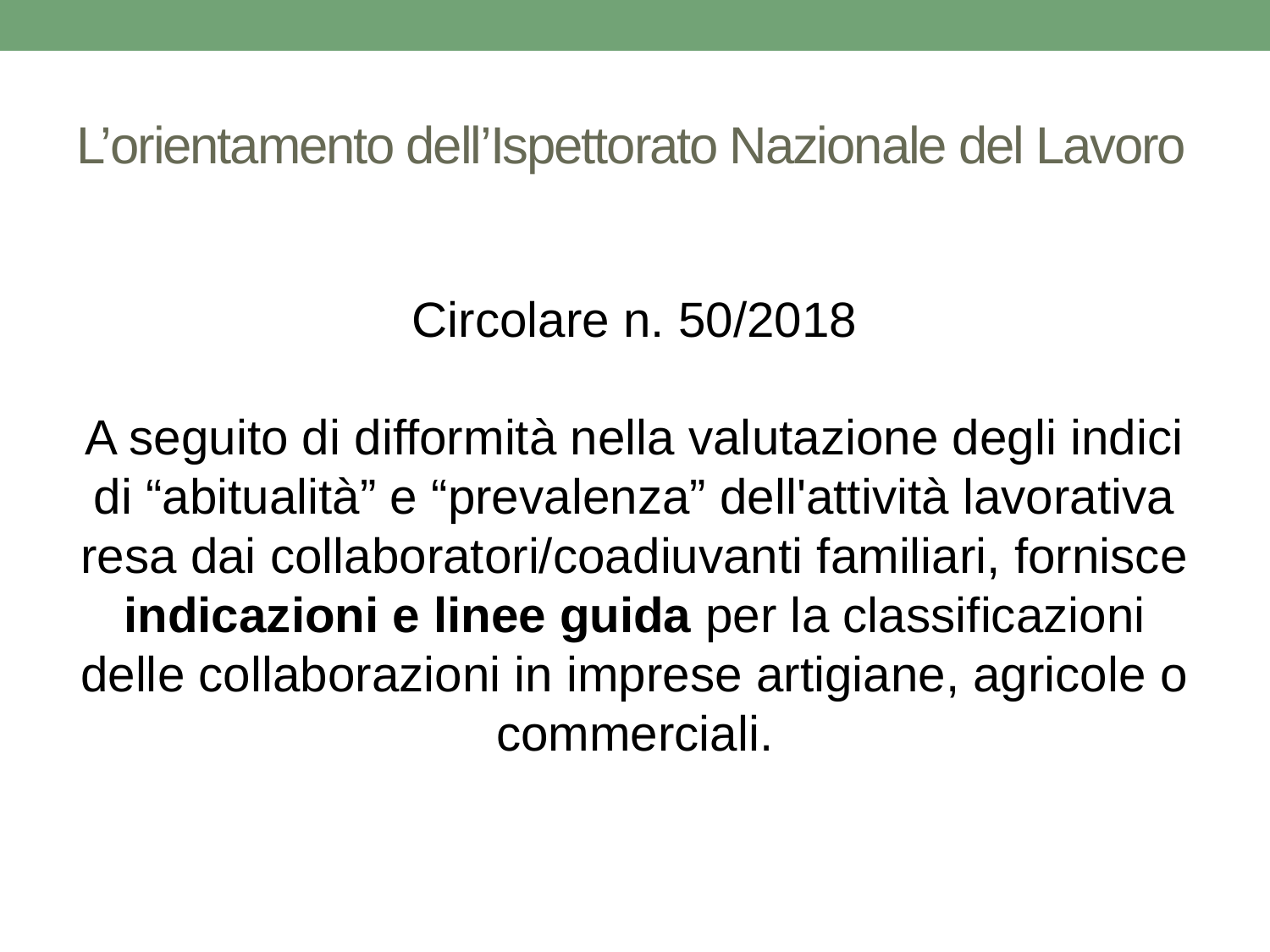

# L’orientamento dell’Ispettorato Nazionale del Lavoro

Circolare n. 50/2018

A seguito di difformità nella valutazione degli indici di “abitualità” e “prevalenza” dell'attività lavorativa resa dai collaboratori/coadiuvanti familiari, fornisce indicazioni e linee guida per la classificazioni delle collaborazioni in imprese artigiane, agricole o commerciali.